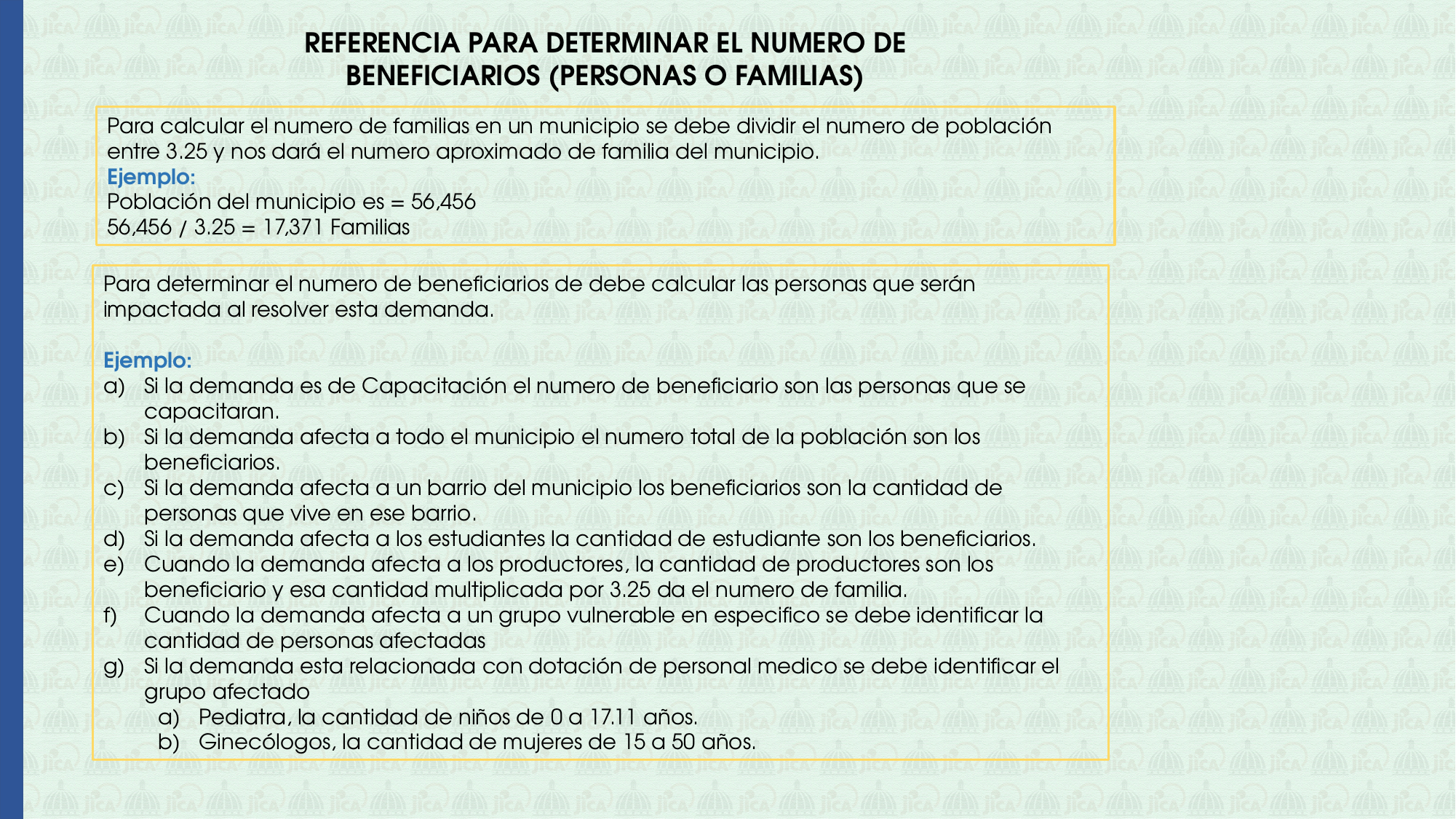

REFERENCIA PARA DETERMINAR EL NUMERO DE BENEFICIARIOS (PERSONAS O FAMILIAS)
Para calcular el numero de familias en un municipio se debe dividir el numero de población entre 3.25 y nos dará el numero aproximado de familia del municipio.
Ejemplo:
Población del municipio es = 56,456
56,456 / 3.25 = 17,371 Familias
Para determinar el numero de beneficiarios de debe calcular las personas que serán impactada al resolver esta demanda.

Ejemplo:
Si la demanda es de Capacitación el numero de beneficiario son las personas que se capacitaran.
Si la demanda afecta a todo el municipio el numero total de la población son los beneficiarios.
Si la demanda afecta a un barrio del municipio los beneficiarios son la cantidad de personas que vive en ese barrio.
Si la demanda afecta a los estudiantes la cantidad de estudiante son los beneficiarios.
Cuando la demanda afecta a los productores, la cantidad de productores son los beneficiario y esa cantidad multiplicada por 3.25 da el numero de familia.
Cuando la demanda afecta a un grupo vulnerable en especifico se debe identificar la cantidad de personas afectadas
Si la demanda esta relacionada con dotación de personal medico se debe identificar el grupo afectado
Pediatra, la cantidad de niños de 0 a 17.11 años.
Ginecólogos, la cantidad de mujeres de 15 a 50 años.